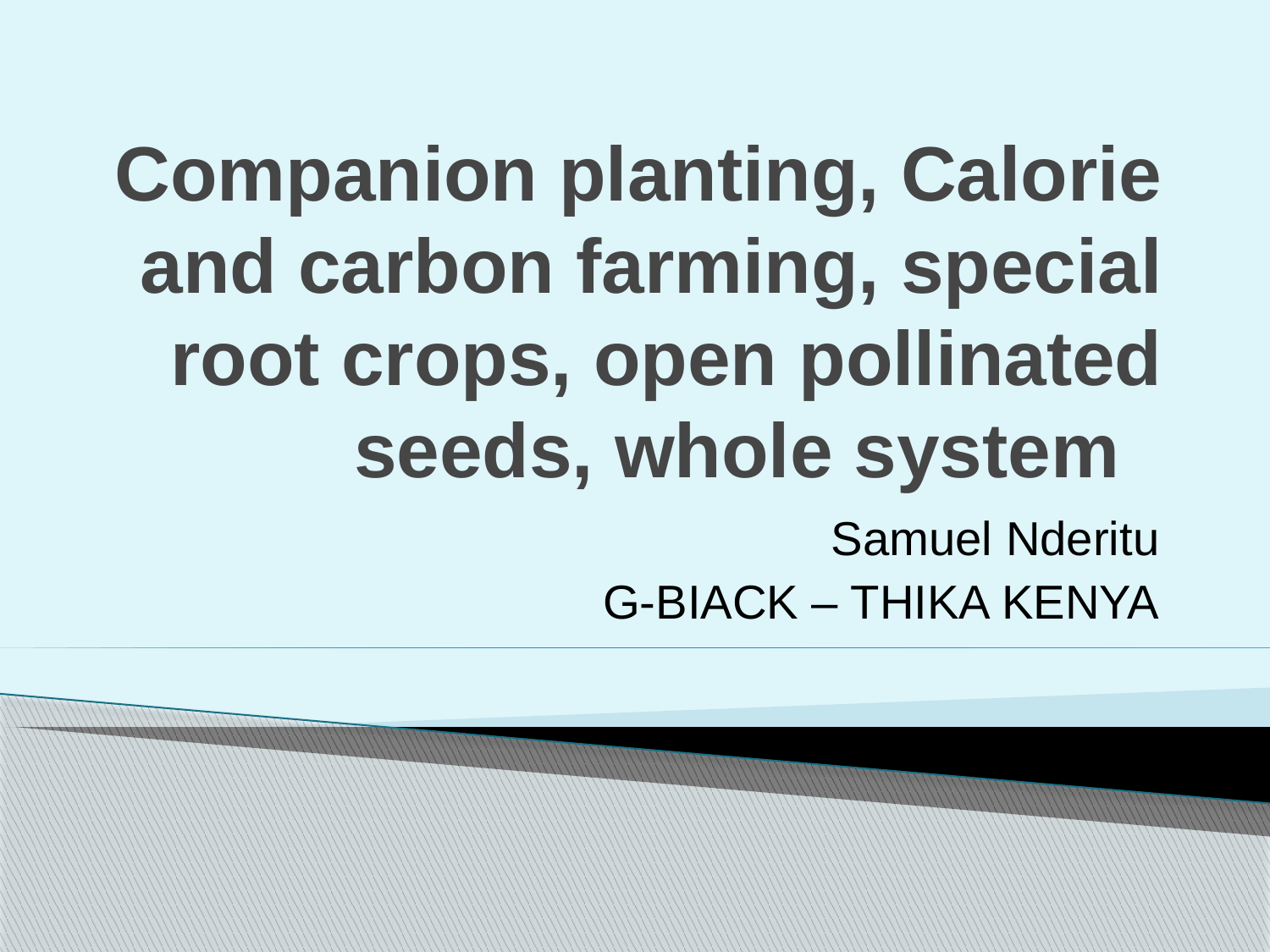

# Companion planting, Calorie and carbon farming, special root crops, open pollinated seeds, whole system
Samuel Nderitu
G-BIACK – THIKA KENYA